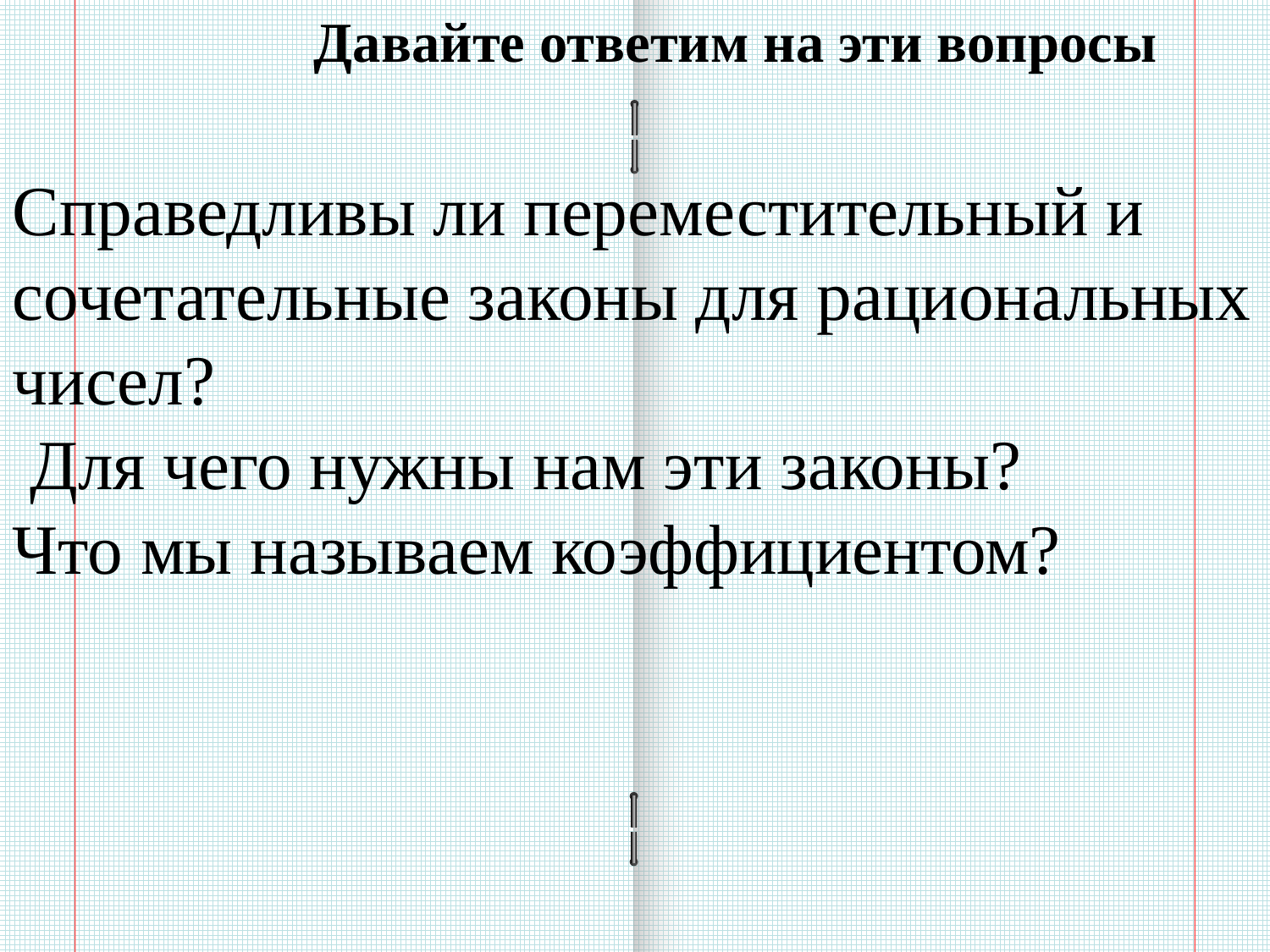

Давайте ответим на эти вопросы
Справедливы ли переместительный и сочетательные законы для рациональных чисел?
 Для чего нужны нам эти законы?
Что мы называем коэффициентом?